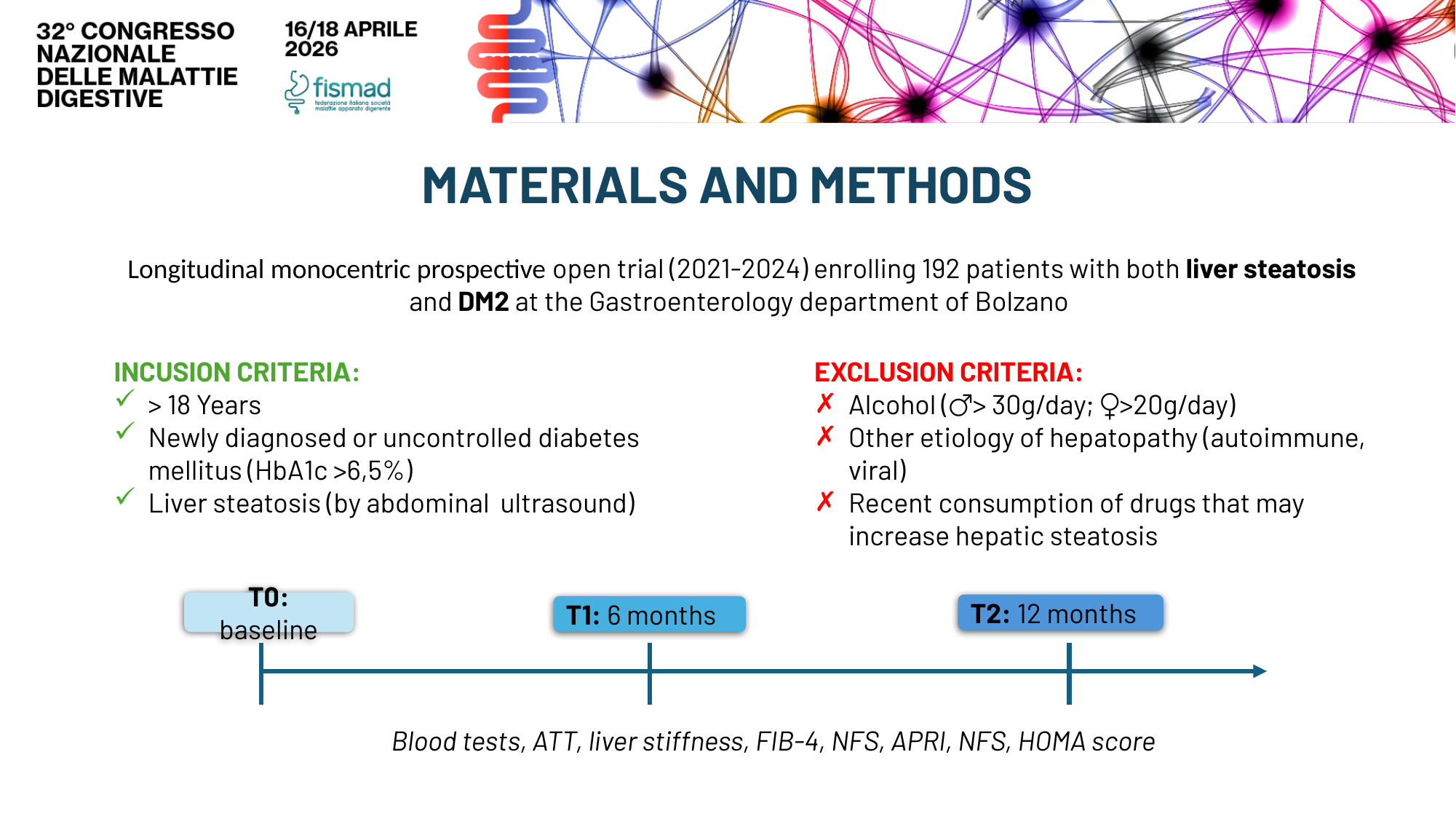

MATERIALS AND METHODS
Longitudinal monocentric prospective open trial (2021-2024) enrolling 192 patients with both liver steatosis and DM2 at the Gastroenterology department of Bolzano
INCUSION CRITERIA:
> 18 Years
Newly diagnosed or uncontrolled diabetes mellitus (HbA1c >6,5%)
Liver steatosis (by abdominal  ultrasound)
EXCLUSION CRITERIA:
Alcohol (♂︎> 30g/day; ♀>20g/day)
Other etiology of hepatopathy (autoimmune, viral)
Recent consumption of drugs that may increase hepatic steatosis

T0: baseline
T2: 12 months
T1: 6 months
Blood tests, ATT, liver stiffness, FIB-4, NFS, APRI, NFS, HOMA score